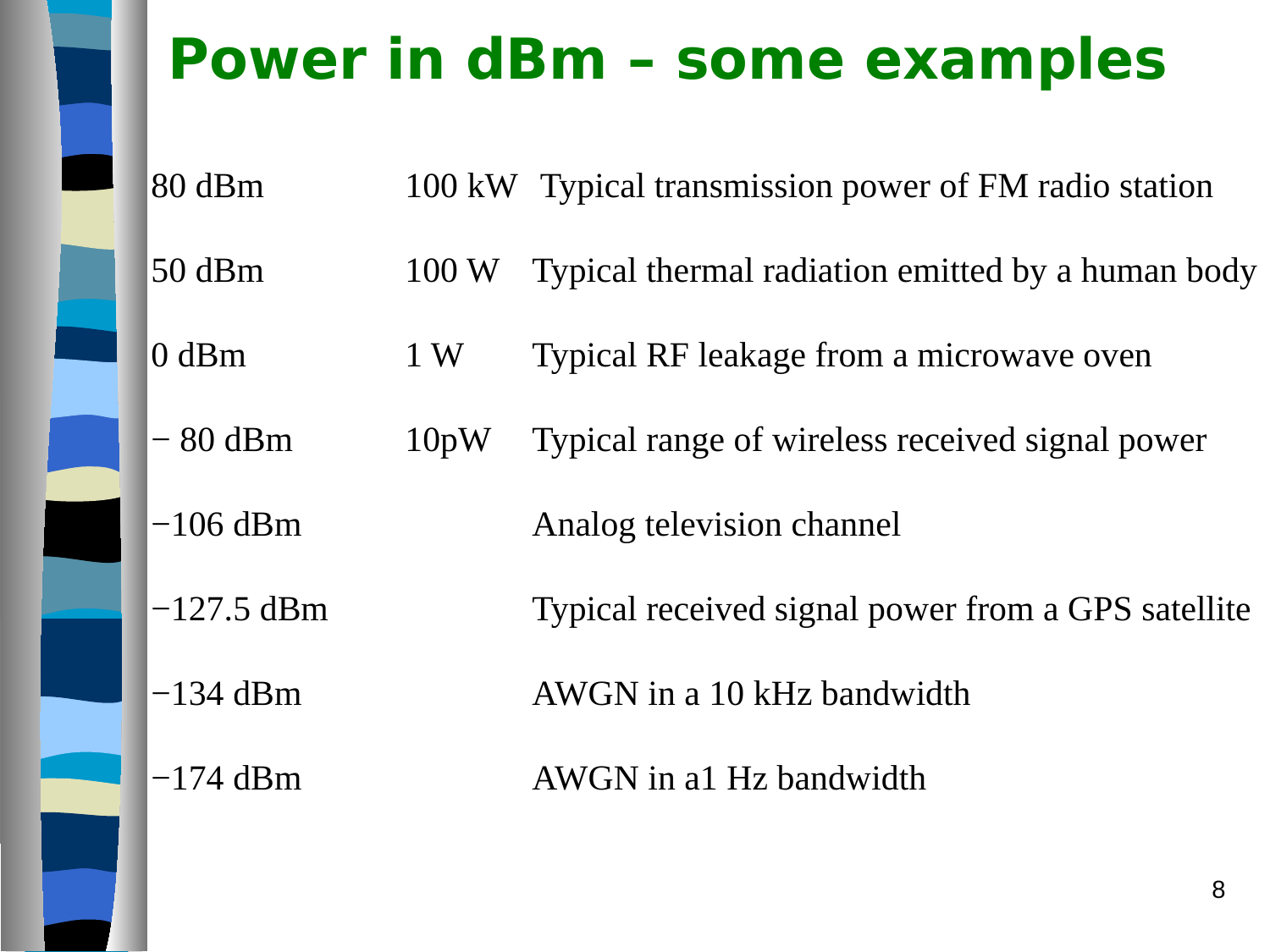

Power in dBm – some examples
80 dBm		100 kW	 Typical transmission power of FM radio station

50 dBm		100 W	Typical thermal radiation emitted by a human body

0 dBm		1 W	Typical RF leakage from a microwave oven

− 80 dBm	10pW	Typical range of wireless received signal power

−106 dBm		Analog television channel

−127.5 dBm		Typical received signal power from a GPS satellite

−134 dBm		AWGN in a 10 kHz bandwidth

−174 dBm		AWGN in a1 Hz bandwidth
8